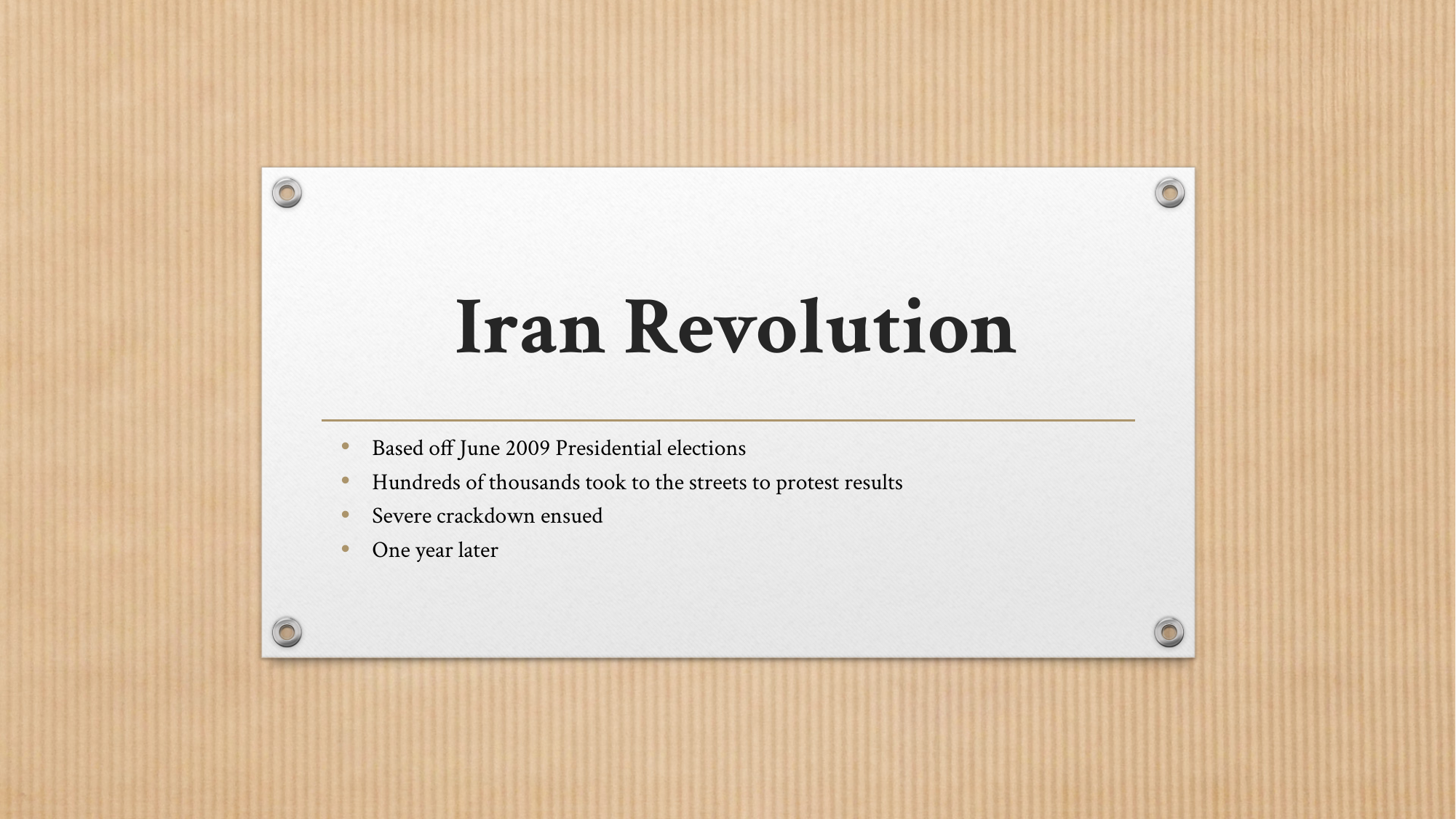

# Iran Revolution
Based off June 2009 Presidential elections
Hundreds of thousands took to the streets to protest results
Severe crackdown ensued
One year later